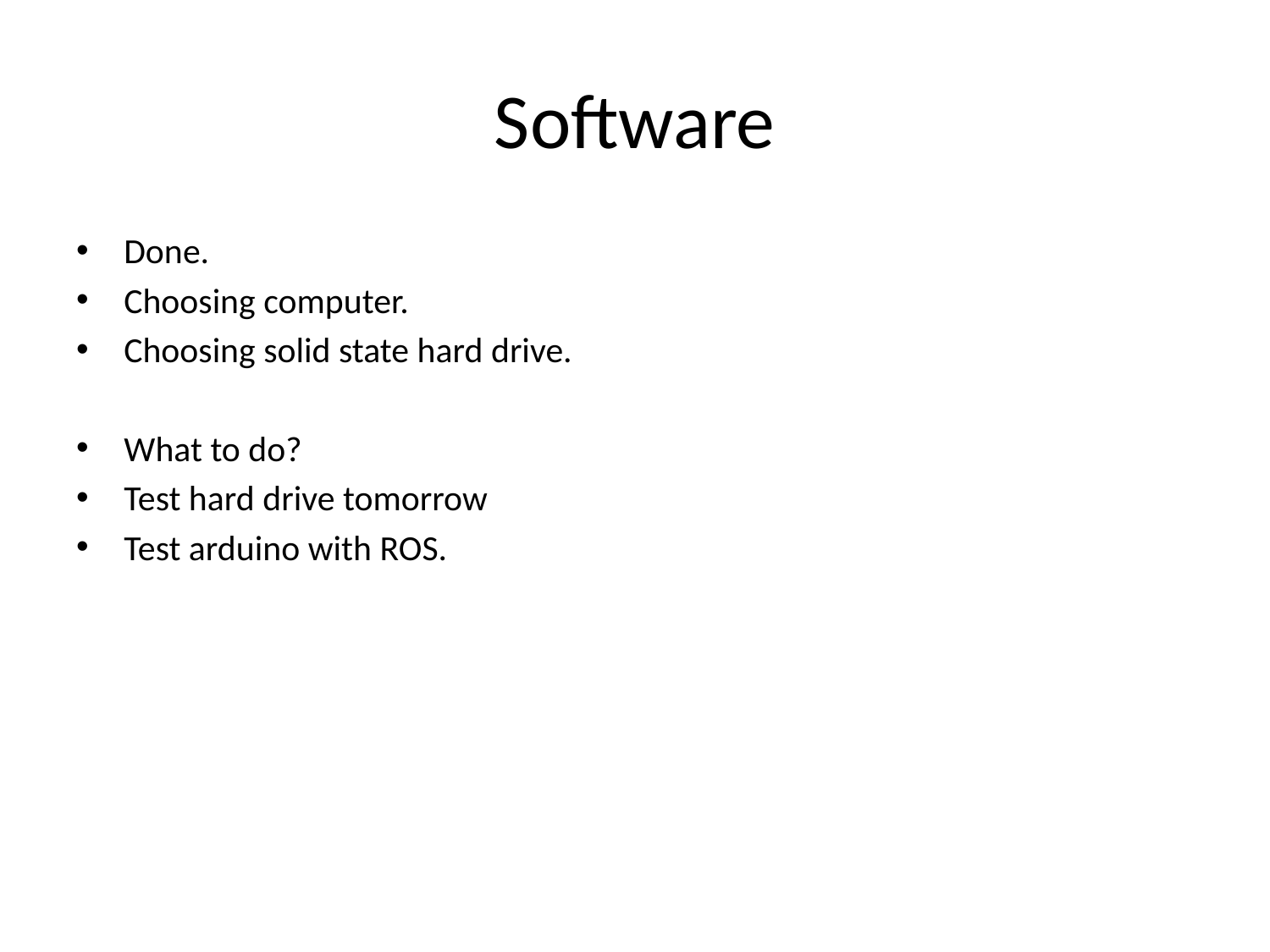

# Software
Done.
Choosing computer.
Choosing solid state hard drive.

What to do?
Test hard drive tomorrow
Test arduino with ROS.